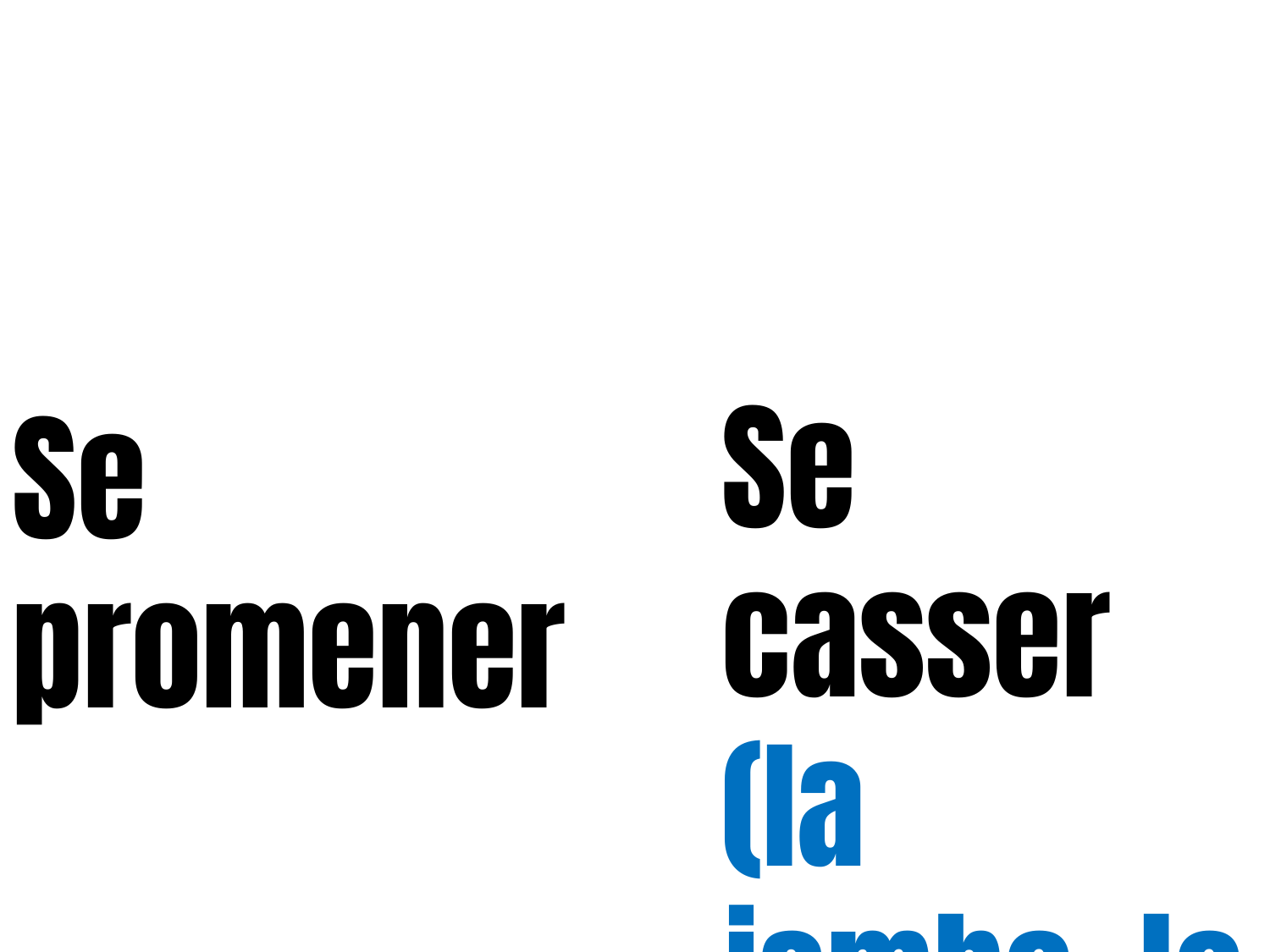

Se casser
(la jambe, le bras, etc.)
Se promener